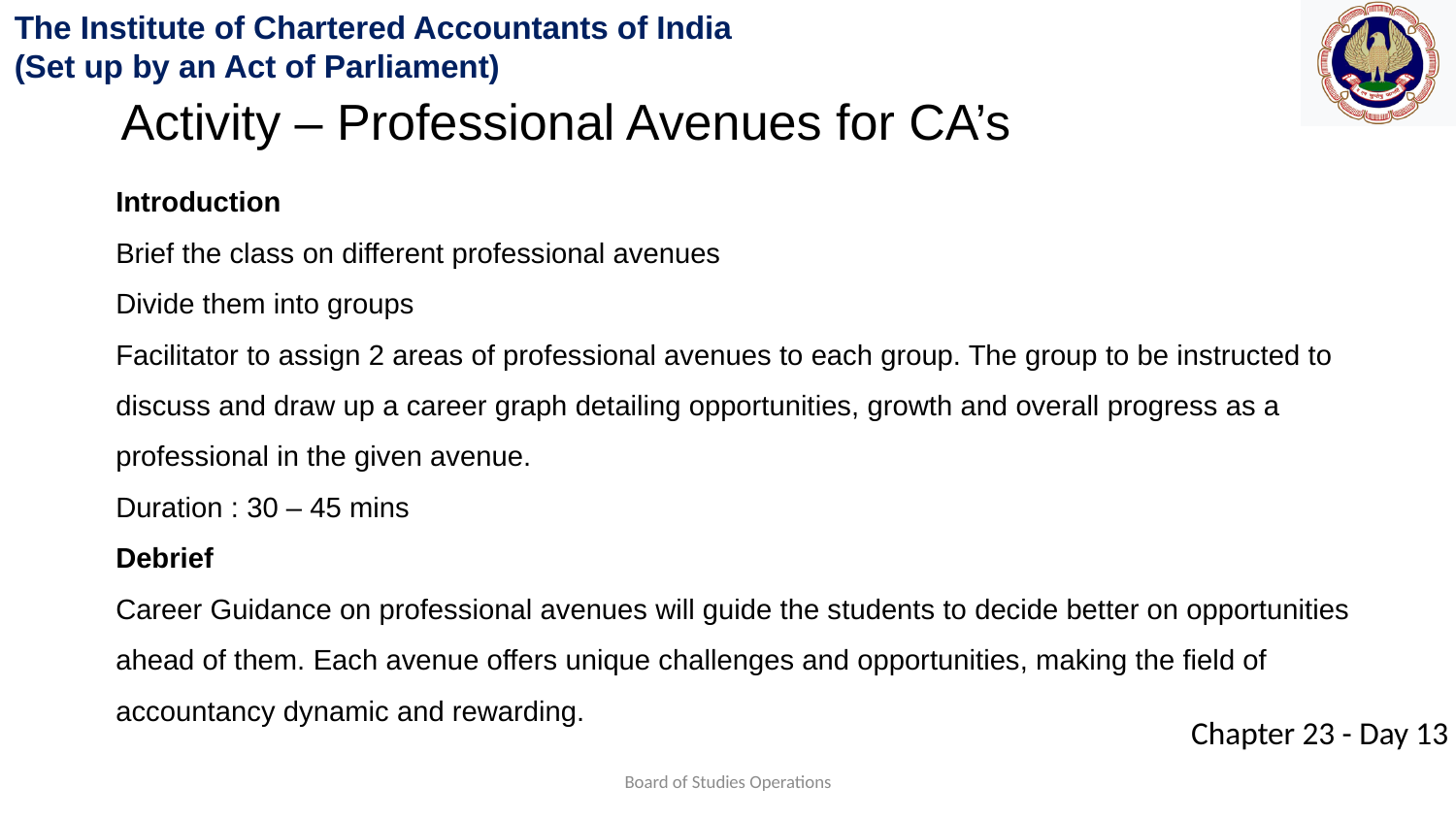

Activity – Professional Avenues for CA’s
Introduction
Brief the class on different professional avenues
Divide them into groups
Facilitator to assign 2 areas of professional avenues to each group. The group to be instructed to discuss and draw up a career graph detailing opportunities, growth and overall progress as a professional in the given avenue.
Duration : 30 – 45 mins
Debrief
Career Guidance on professional avenues will guide the students to decide better on opportunities ahead of them. Each avenue offers unique challenges and opportunities, making the field of accountancy dynamic and rewarding.
Board of Studies Operations